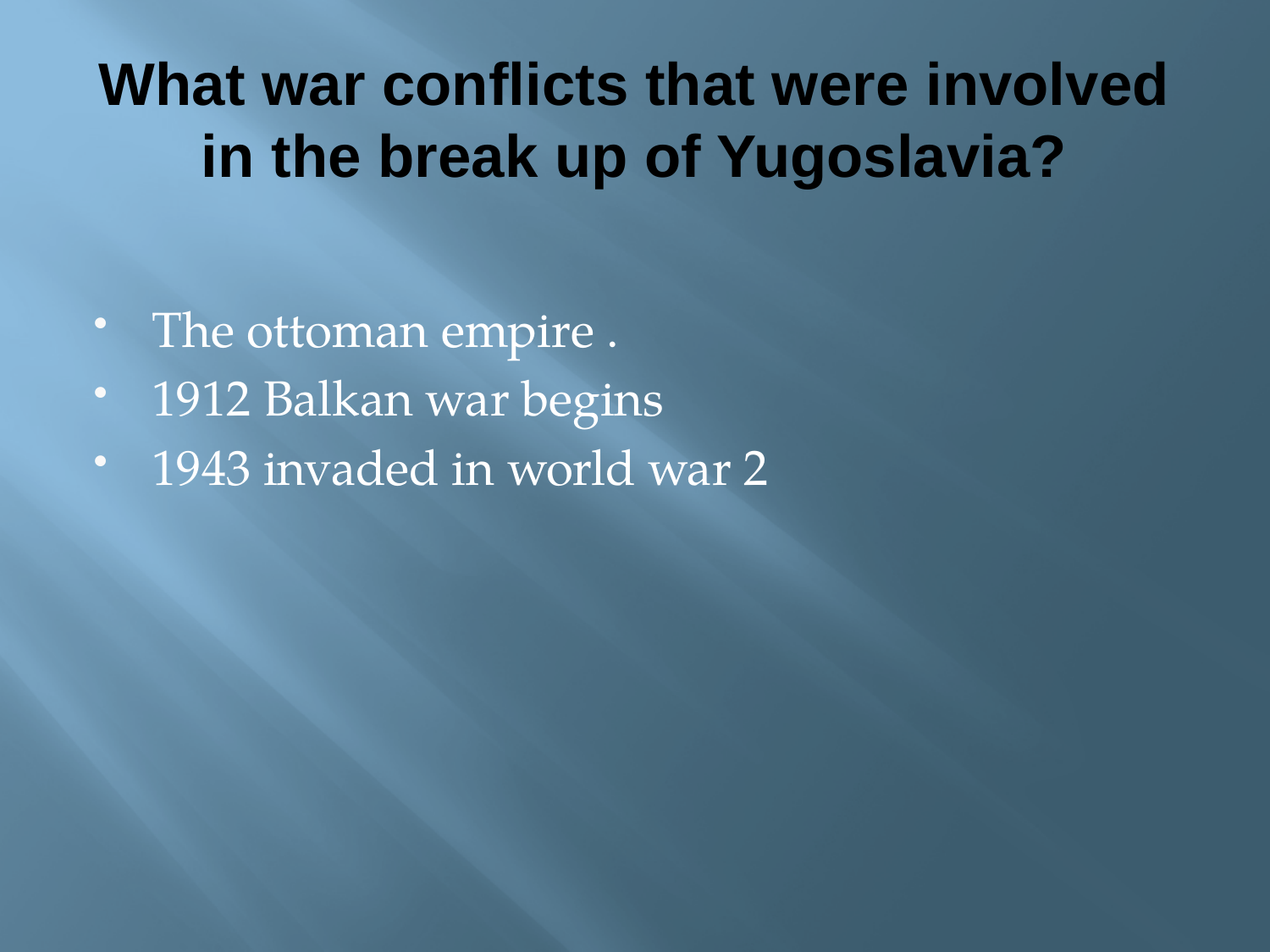

# What war conflicts that were involved in the break up of Yugoslavia?

The ottoman empire .
1912 Balkan war begins
1943 invaded in world war 2